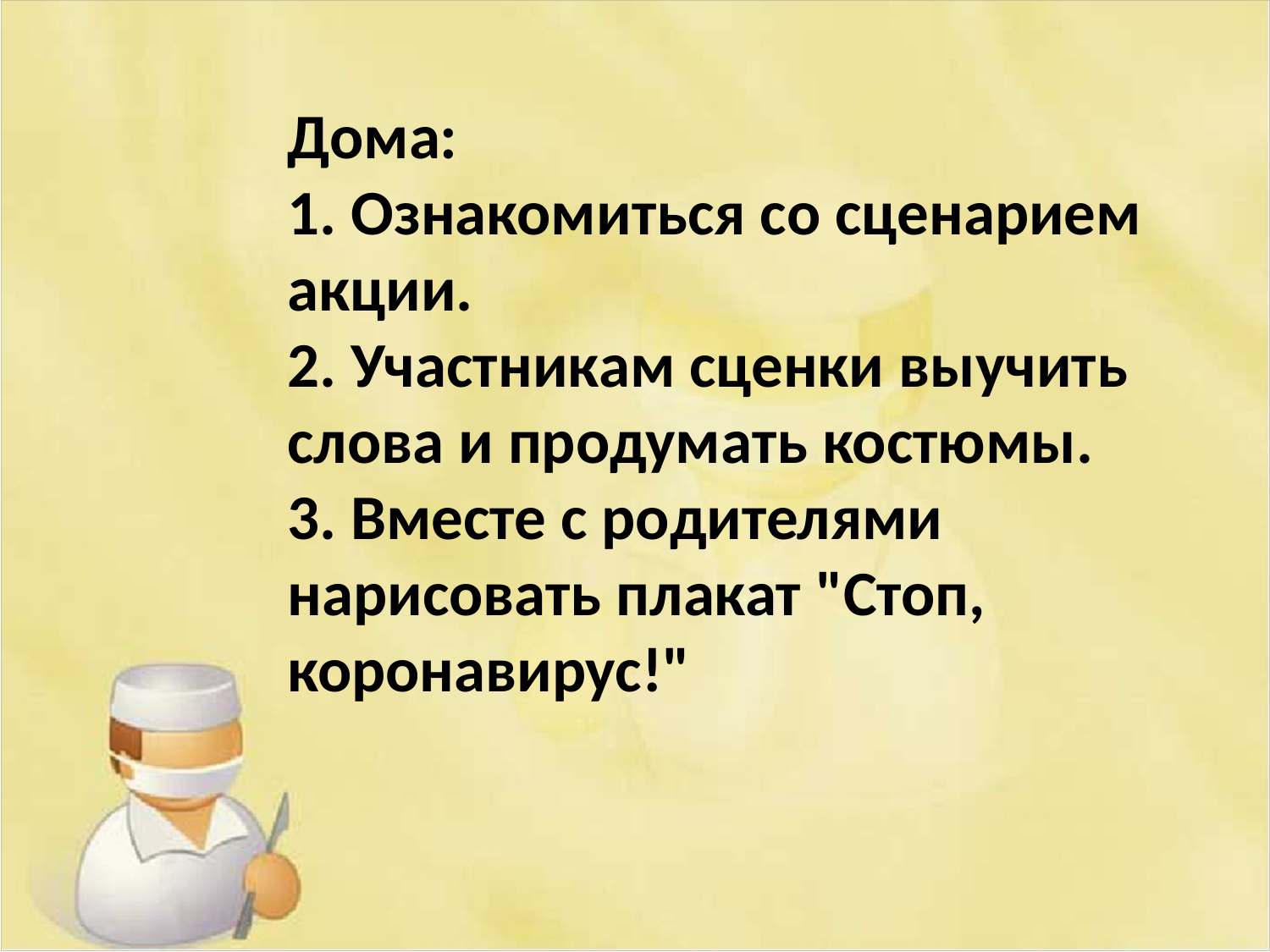

Дома:
1. Ознакомиться со сценарием акции.
2. Участникам сценки выучить слова и продумать костюмы.
3. Вместе с родителями нарисовать плакат "Стоп, коронавирус!"